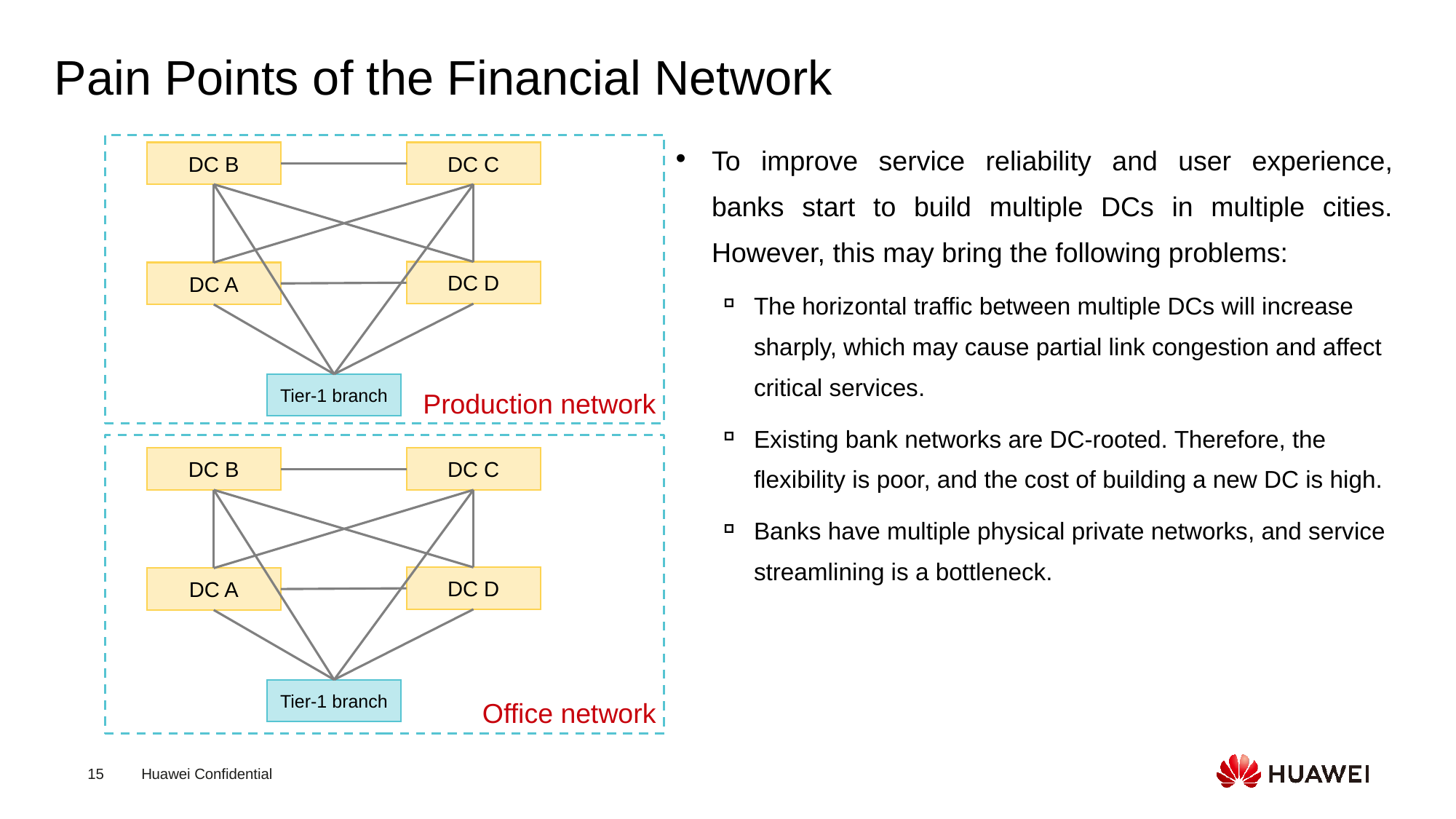

# Pain Points of the Financial Network
To improve service reliability and user experience, banks start to build multiple DCs in multiple cities. However, this may bring the following problems:
The horizontal traffic between multiple DCs will increase sharply, which may cause partial link congestion and affect critical services.
Existing bank networks are DC-rooted. Therefore, the flexibility is poor, and the cost of building a new DC is high.
Banks have multiple physical private networks, and service streamlining is a bottleneck.
Production network
DC B
DC C
DC D
DC A
Tier-1 branch
Office network
DC B
DC C
DC D
DC A
Tier-1 branch